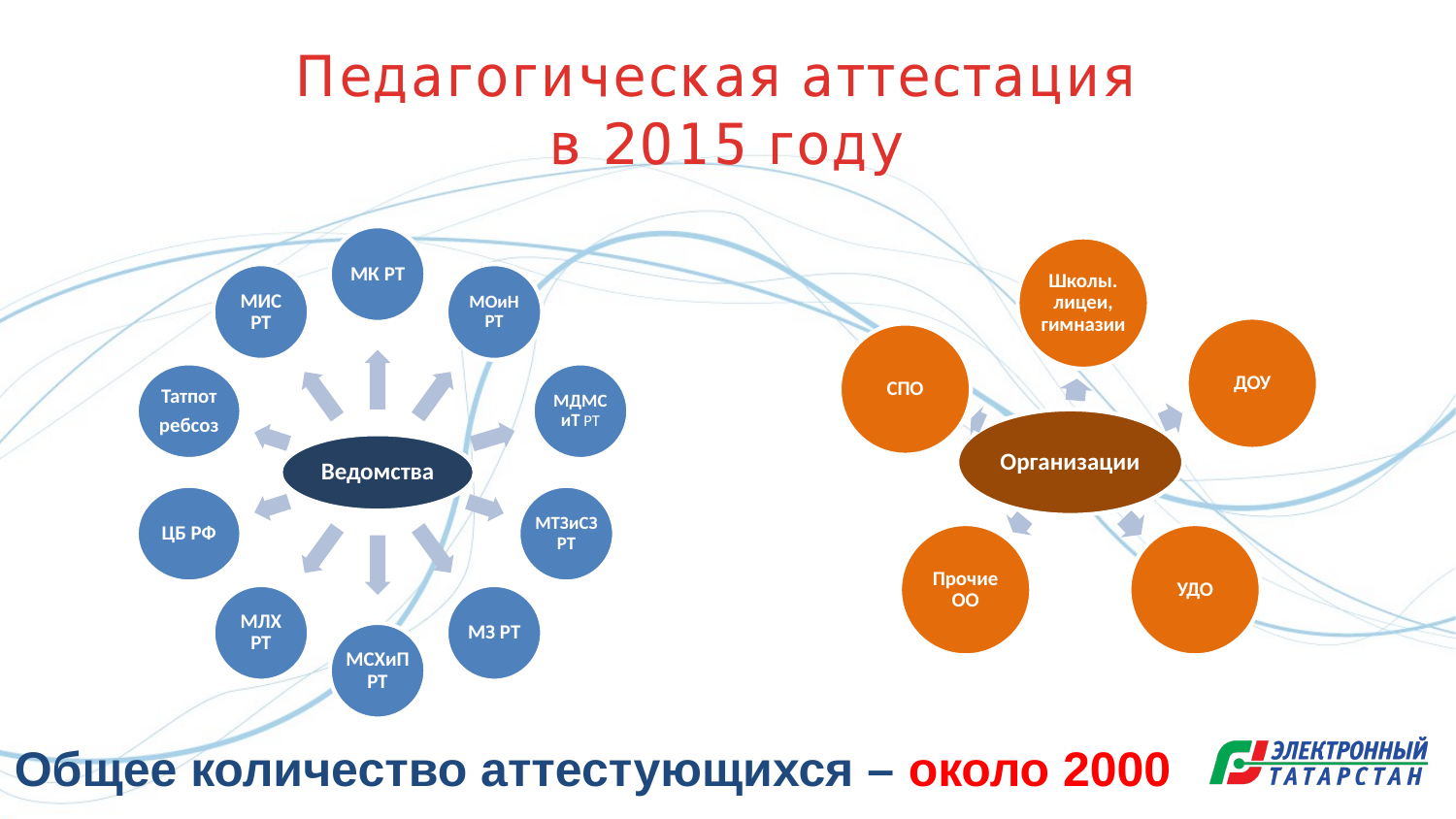

# Педагогическая аттестация в 2015 году
Ведомства

МК РТ

МОиН РТ

МДМСиТ РТ

МТЗиСЗ РТ

МЗ РТ

МСХиП РТ

МЛХ РТ

ЦБ РФ

Татпот
ребсоз

МИС РТ
Организации

Школы. лицеи, гимназии

ДОУ

УДО

Прочие ОО

СПО
Общее количество аттестующихся – около 2000